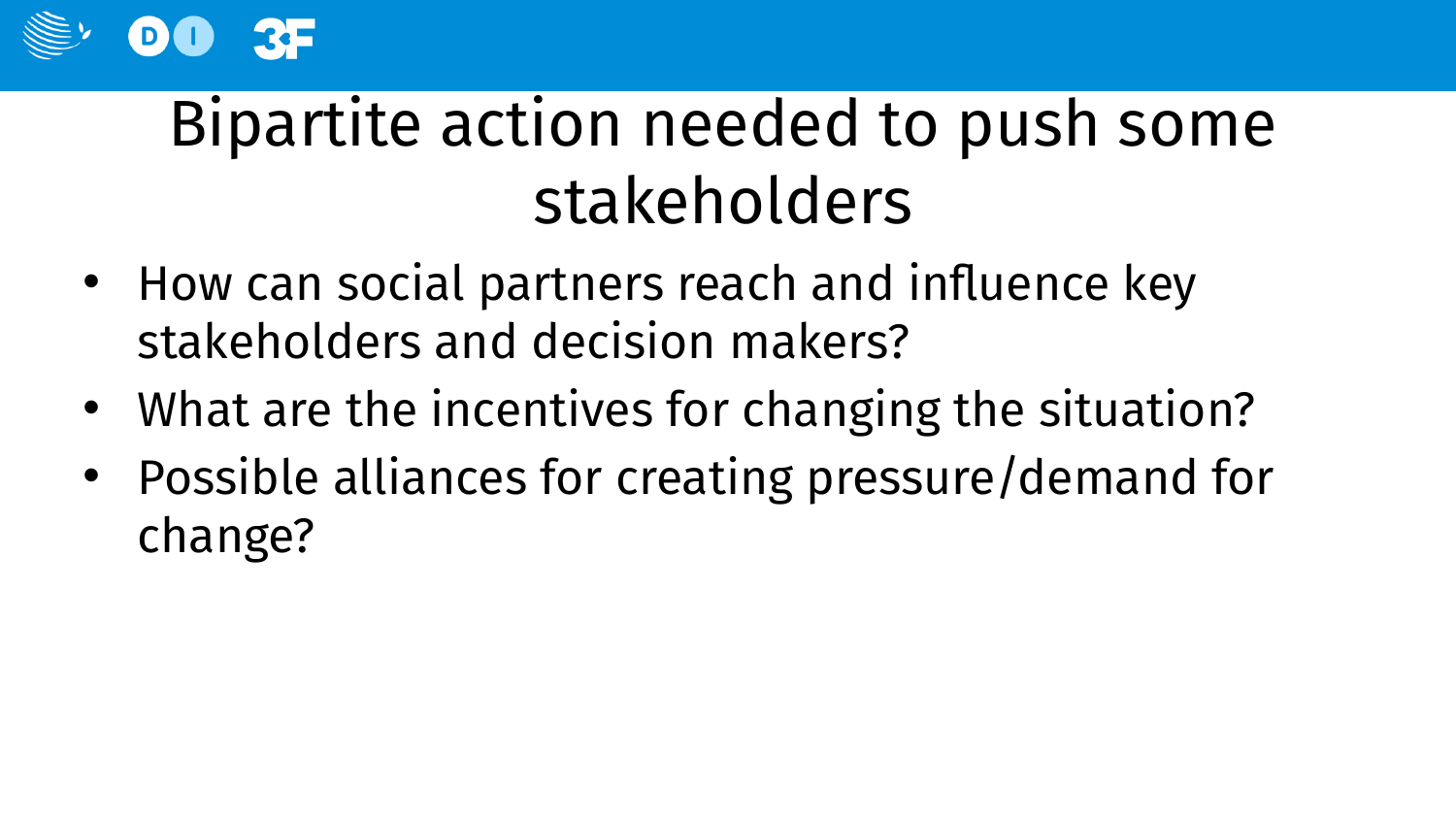

# Bipartite action needed to push some stakeholders
How can social partners reach and influence key stakeholders and decision makers?
What are the incentives for changing the situation?
Possible alliances for creating pressure/demand for change?